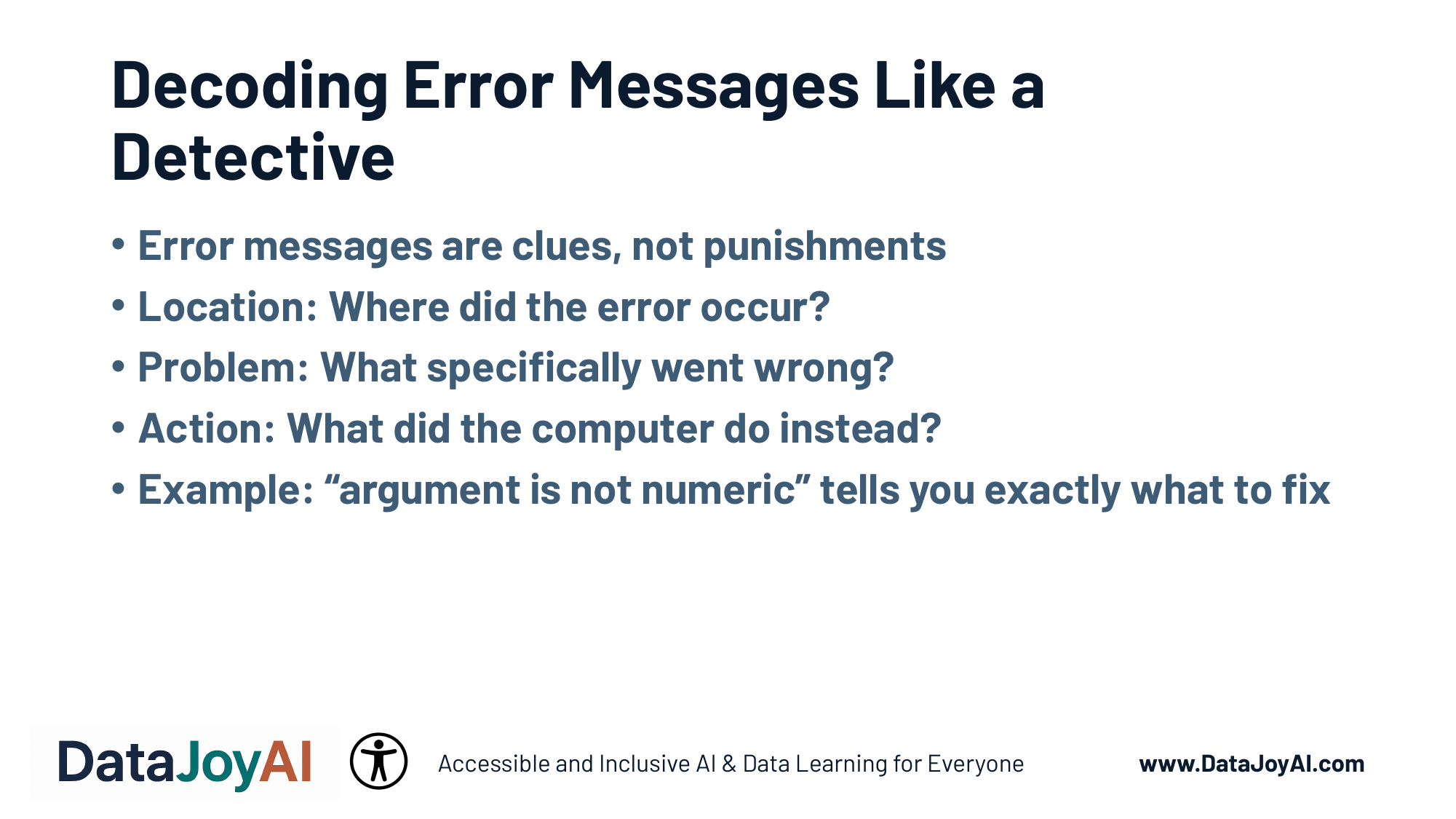

# Decoding Error Messages Like a Detective
Error messages are clues, not punishments
Location: Where did the error occur?
Problem: What specifically went wrong?
Action: What did the computer do instead?
Example: “argument is not numeric” tells you exactly what to fix